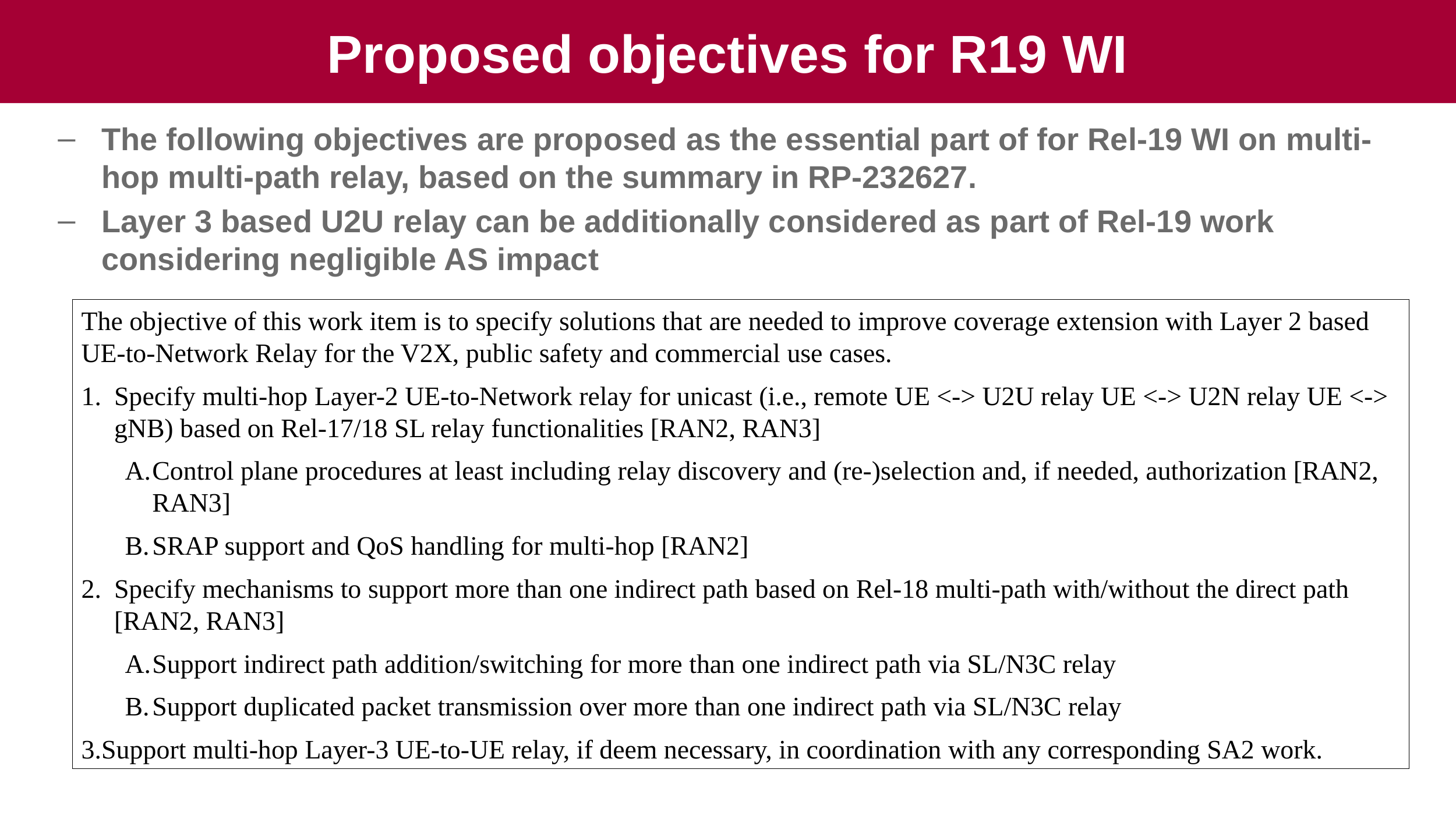

# Proposed objectives for R19 WI
The following objectives are proposed as the essential part of for Rel-19 WI on multi-hop multi-path relay, based on the summary in RP-232627.
Layer 3 based U2U relay can be additionally considered as part of Rel-19 work considering negligible AS impact

The objective of this work item is to specify solutions that are needed to improve coverage extension with Layer 2 based UE-to-Network Relay for the V2X, public safety and commercial use cases.
Specify multi-hop Layer-2 UE-to-Network relay for unicast (i.e., remote UE <-> U2U relay UE <-> U2N relay UE <-> gNB) based on Rel-17/18 SL relay functionalities [RAN2, RAN3]
Control plane procedures at least including relay discovery and (re-)selection and, if needed, authorization [RAN2, RAN3]
SRAP support and QoS handling for multi-hop [RAN2]
Specify mechanisms to support more than one indirect path based on Rel-18 multi-path with/without the direct path [RAN2, RAN3]
Support indirect path addition/switching for more than one indirect path via SL/N3C relay
Support duplicated packet transmission over more than one indirect path via SL/N3C relay
Support multi-hop Layer-3 UE-to-UE relay, if deem necessary, in coordination with any corresponding SA2 work.